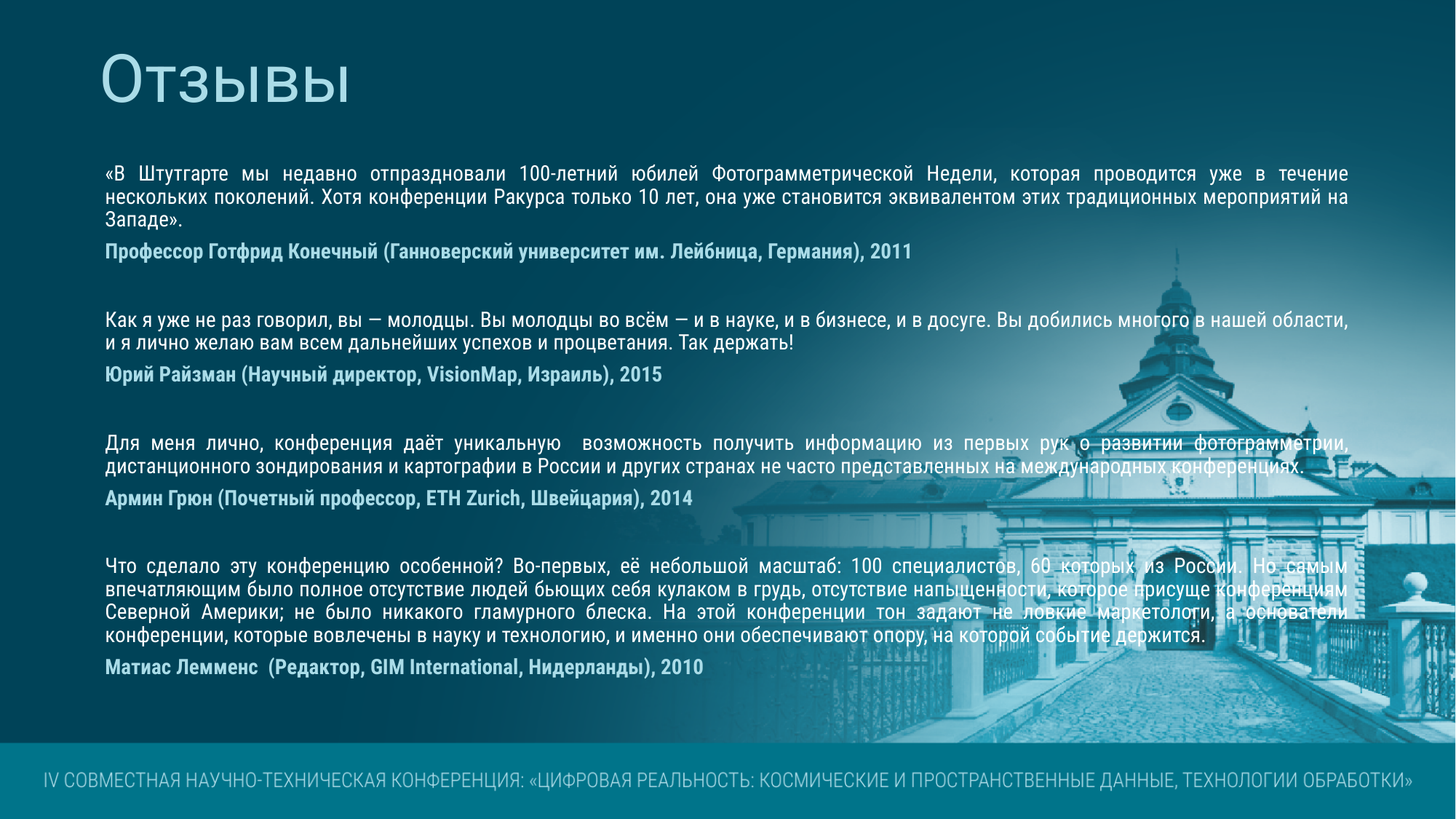

# Отзывы
«В Штутгарте мы недавно отпраздновали 100-летний юбилей Фотограмметрической Недели, которая проводится уже в течение нескольких поколений. Хотя конференции Ракурса только 10 лет, она уже становится эквивалентом этих традиционных мероприятий на Западе».
Профессор Готфрид Конечный (Ганноверский университет им. Лейбница, Германия), 2011
Как я уже не раз говорил, вы — молодцы. Вы молодцы во всём — и в науке, и в бизнесе, и в досуге. Вы добились многого в нашей области, и я лично желаю вам всем дальнейших успехов и процветания. Так держать!
Юрий Райзман (Научный директор, VisionMap, Израиль), 2015
Для меня лично, конференция даёт уникальную  возможность получить информацию из первых рук о развитии фотограмметрии, дистанционного зондирования и картографии в России и других странах не часто представленных на международных конференциях.
Армин Грюн (Почетный профессор, ETH Zurich, Швейцария), 2014
Что сделало эту конференцию особенной? Во-первых, её небольшой масштаб: 100 специалистов, 60 которых из России. Но самым впечатляющим было полное отсутствие людей бьющих себя кулаком в грудь, отсутствие напыщенности, которое присуще конференциям Северной Америки; не было никакого гламурного блеска. На этой конференции тон задают не ловкие маркетологи, а основатели конференции, которые вовлечены в науку и технологию, и именно они обеспечивают опору, на которой событие держится.
Матиас Лемменс  (Редактор, GIM International, Нидерланды), 2010